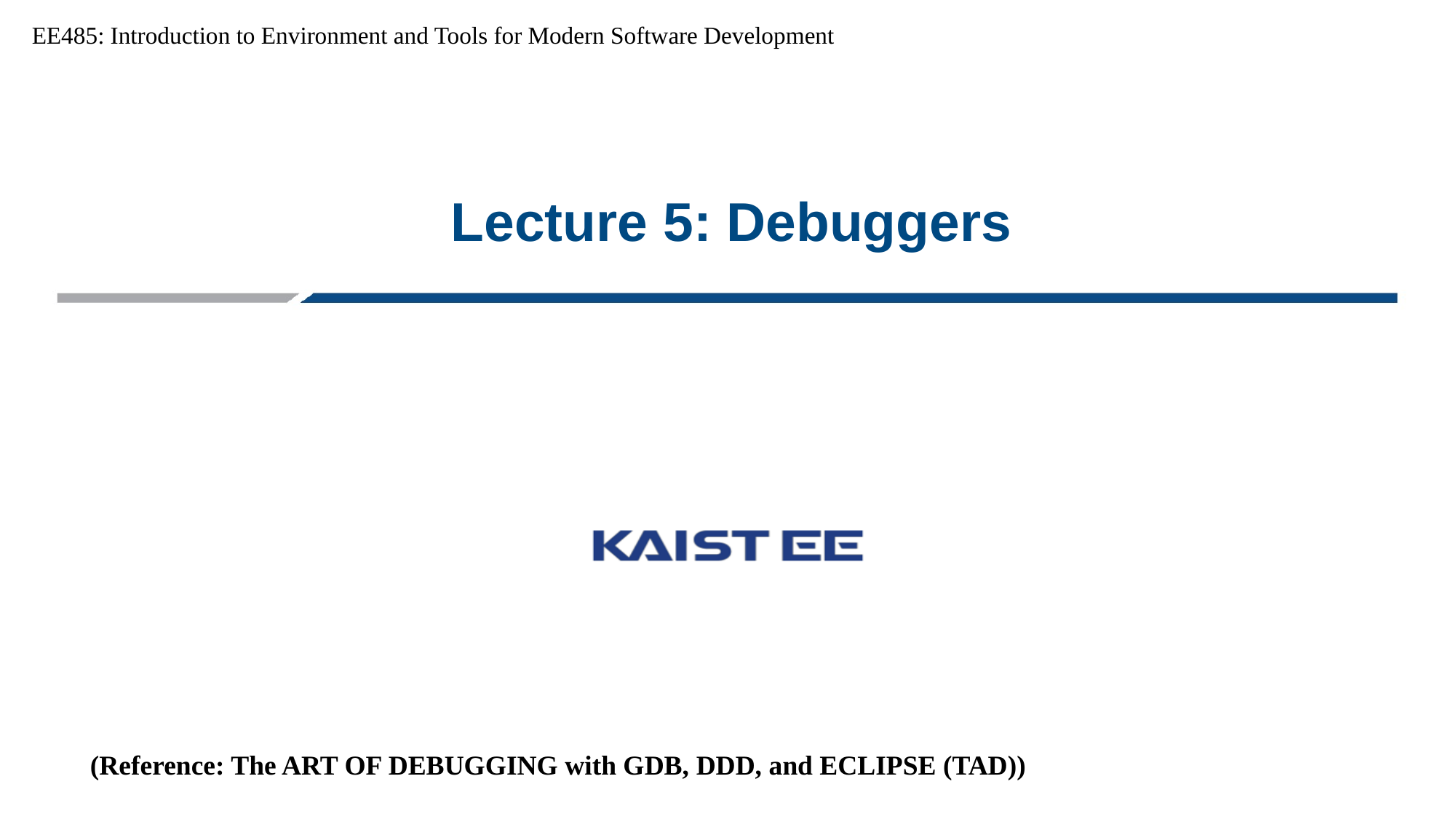

EE485: Introduction to Environment and Tools for Modern Software Development
# Lecture 5: Debuggers
(Reference: The ART OF DEBUGGING with GDB, DDD, and ECLIPSE (TAD))